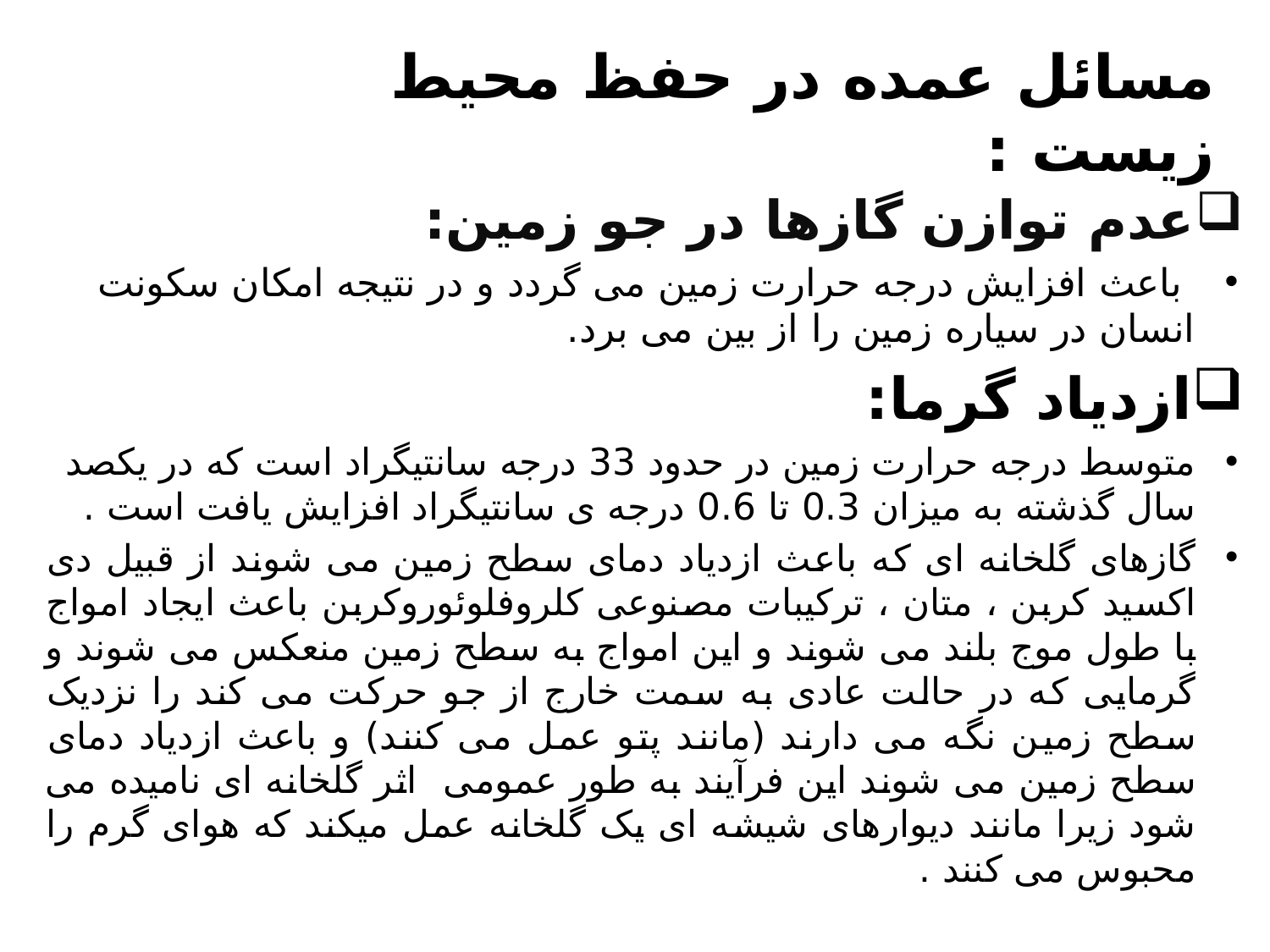

# مسائل عمده در حفظ محیط زیست :
عدم توازن گازها در جو زمین:
 باعث افزایش درجه حرارت زمین می گردد و در نتیجه امکان سکونت انسان در سیاره زمین را از بین می برد.
ازدیاد گرما:
متوسط درجه حرارت زمین در حدود 33 درجه سانتیگراد است که در یکصد سال گذشته به میزان 0.3 تا 0.6 درجه ی سانتیگراد افزایش یافت است .
گازهای گلخانه ای که باعث ازدیاد دمای سطح زمین می شوند از قبیل دی اکسید کربن ، متان ، ترکیبات مصنوعی کلروفلوئوروکربن باعث ایجاد امواج با طول موج بلند می شوند و این امواج به سطح زمین منعکس می شوند و گرمایی که در حالت عادی به سمت خارج از جو حرکت می کند را نزدیک سطح زمین نگه می دارند (مانند پتو عمل می کنند) و باعث ازدیاد دمای سطح زمین می شوند این فرآیند به طور عمومی  اثر گلخانه ای نامیده می شود زیرا مانند دیوارهای شیشه ای یک گلخانه عمل میکند که هوای گرم را محبوس می کنند .